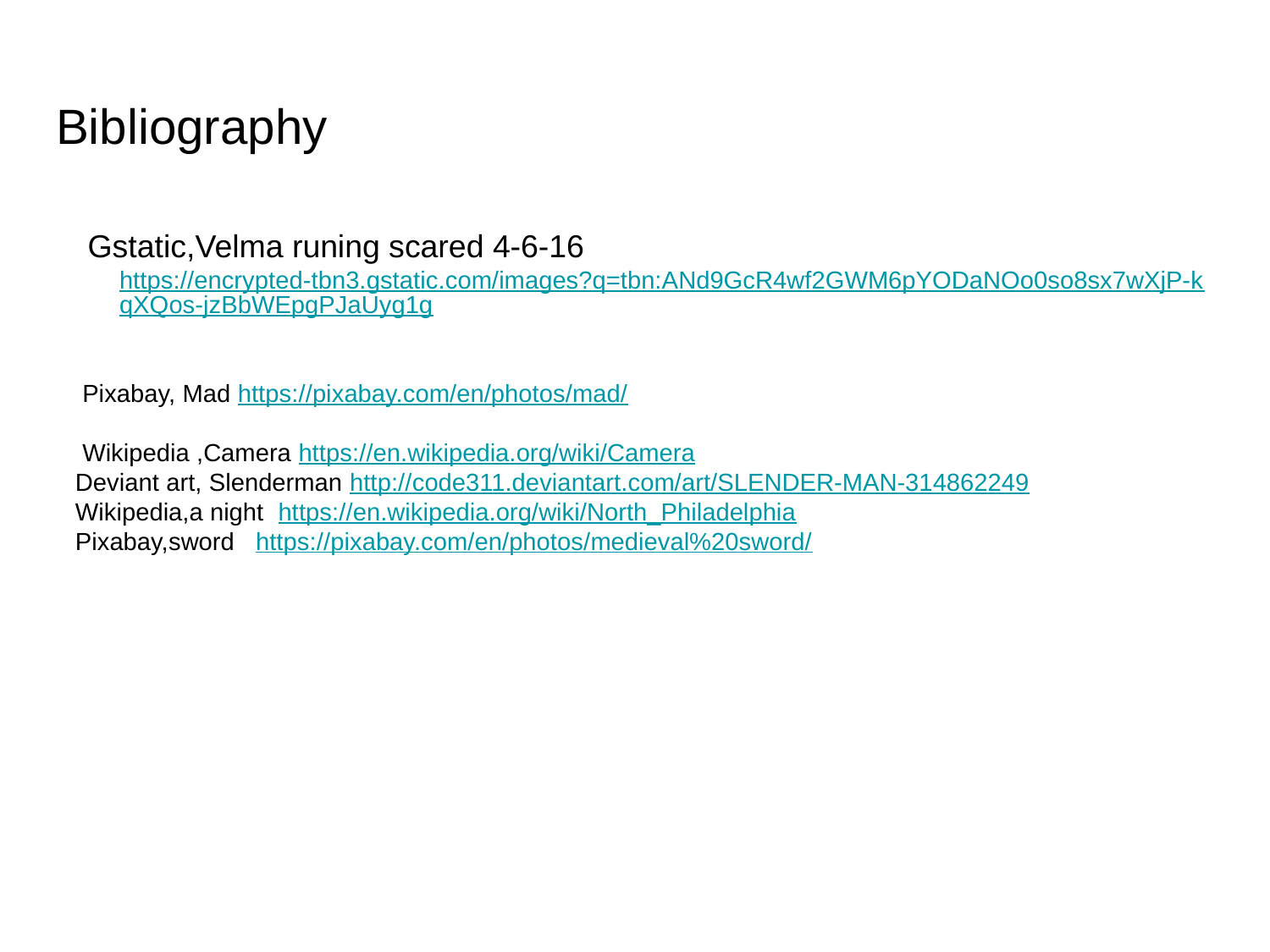

Bibliography
Gstatic,Velma runing scared 4-6-16 https://encrypted-tbn3.gstatic.com/images?q=tbn:ANd9GcR4wf2GWM6pYODaNOo0so8sx7wXjP-kqXQos-jzBbWEpgPJaUyg1g

 Pixabay, Mad https://pixabay.com/en/photos/mad/
 Wikipedia ,Camera https://en.wikipedia.org/wiki/Camera
Deviant art, Slenderman http://code311.deviantart.com/art/SLENDER-MAN-314862249
Wikipedia,a night  https://en.wikipedia.org/wiki/North_Philadelphia
Pixabay,sword   https://pixabay.com/en/photos/medieval%20sword/